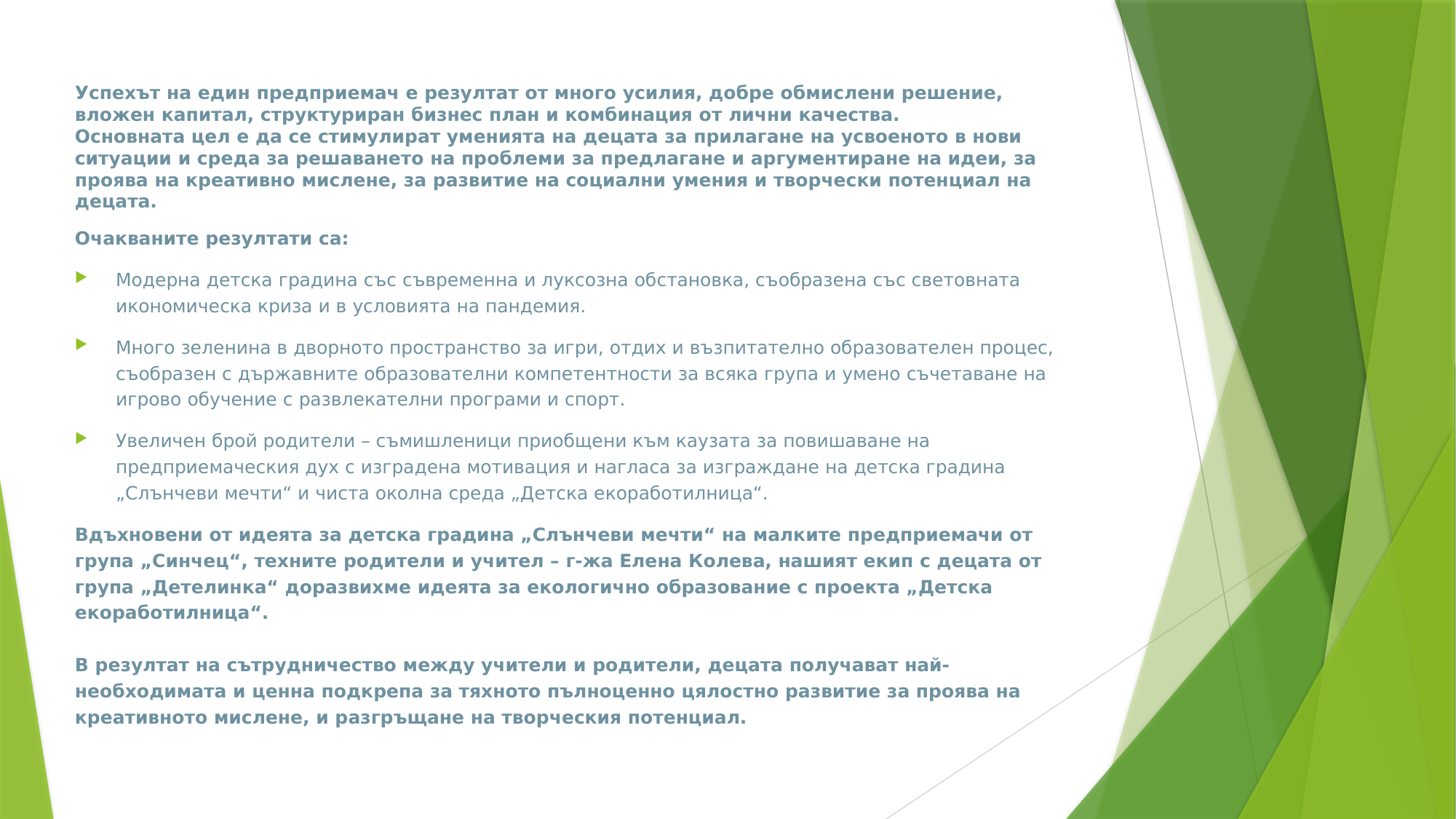

Успехът на един предприемач е резултат от много усилия, добре обмислени решение, вложен капитал, структуриран бизнес план и комбинация от лични качества.
Основната цел е да се стимулират уменията на децата за прилагане на усвоеното в нови ситуации и среда за решаването на проблеми за предлагане и аргументиране на идеи, за проява на креативно мислене, за развитие на социални умения и творчески потенциал на децата.
Очакваните резултати са:
Модерна детска градина със съвременна и луксозна обстановка, съобразена със световната икономическа криза и в условията на пандемия.
Много зеленина в дворното пространство за игри, отдих и възпитателно образователен процес, съобразен с държавните образователни компетентности за всяка група и умено съчетаване на игрово обучение с развлекателни програми и спорт.
Увеличен брой родители – съмишленици приобщени към каузата за повишаване на предприемаческия дух с изградена мотивация и нагласа за изграждане на детска градина „Слънчеви мечти“ и чиста околна среда „Детска екоработилница“.
Вдъхновени от идеята за детска градина „Слънчеви мечти“ на малките предприемачи от група „Синчец“, техните родители и учител – г-жа Елена Колева, нашият екип с децата от група „Детелинка“ доразвихме идеята за екологично образование с проекта „Детска екоработилница“.
В резултат на сътрудничество между учители и родители, децата получават най-необходимата и ценна подкрепа за тяхното пълноценно цялостно развитие за проява на креативното мислене, и разгръщане на творческия потенциал.